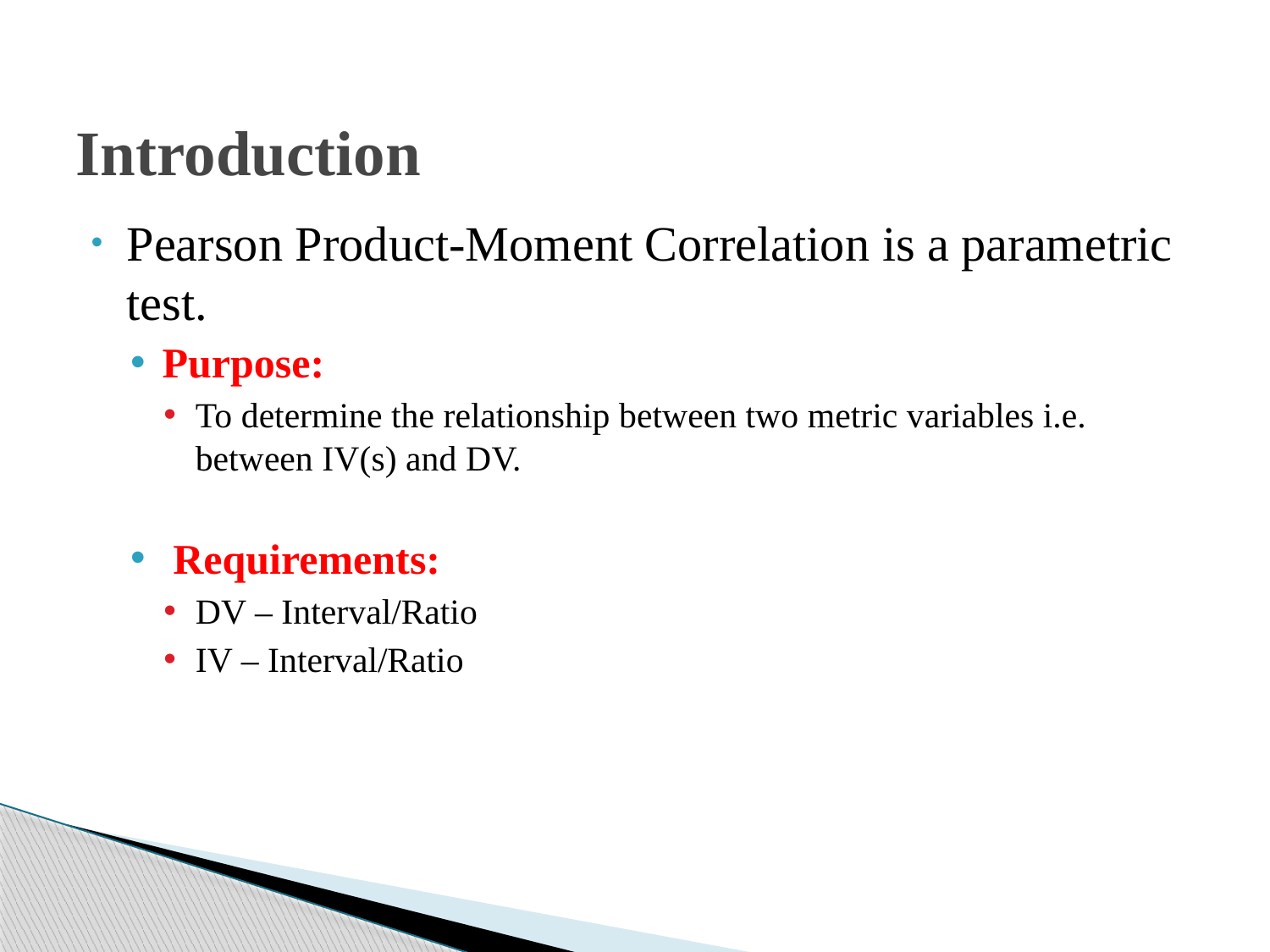

# Introduction
Pearson Product-Moment Correlation is a parametric test.
Purpose:
To determine the relationship between two metric variables i.e. between IV(s) and DV.

 Requirements:
DV – Interval/Ratio
IV – Interval/Ratio